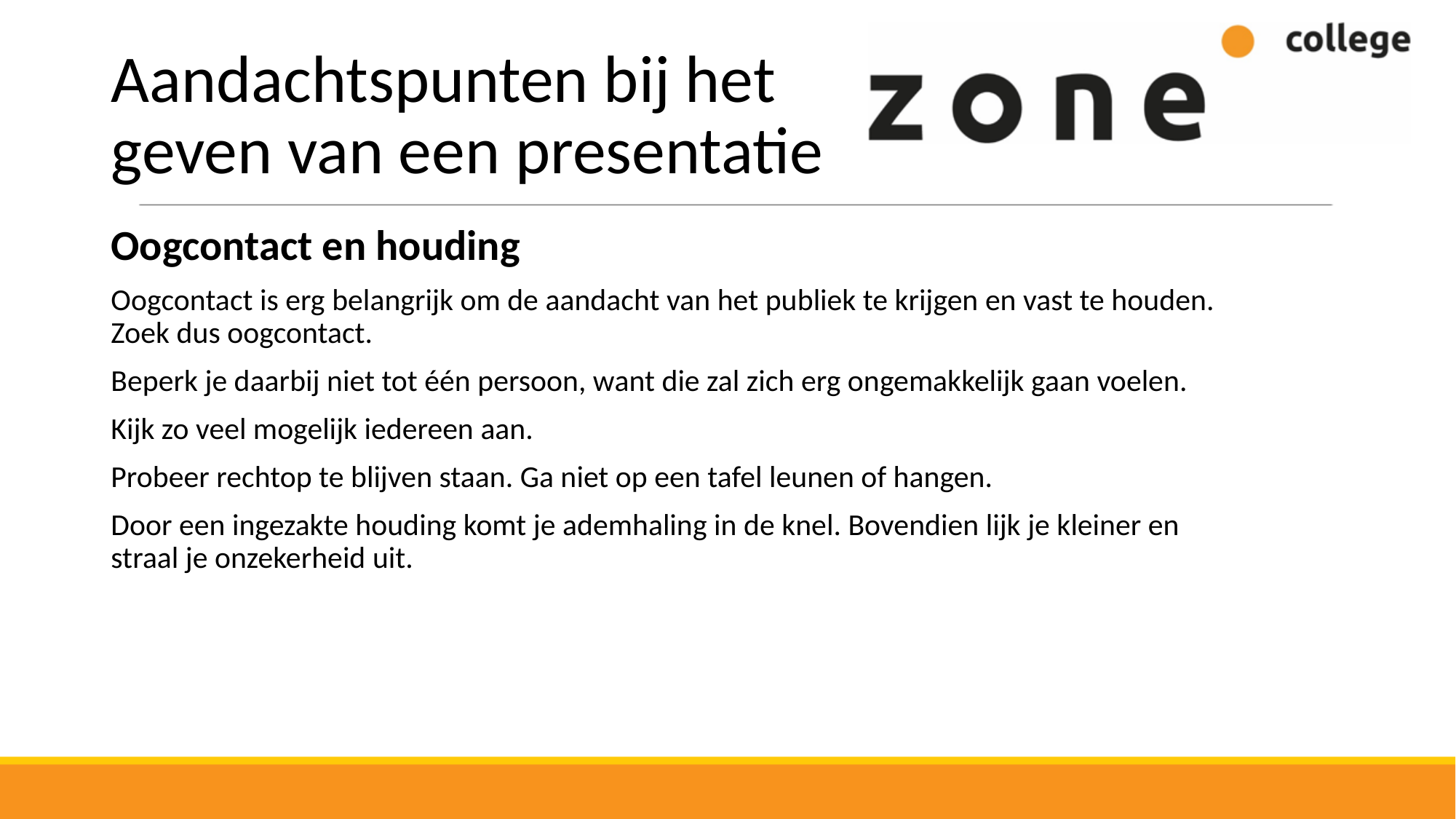

# Aandachtspunten bij het geven van een presentatie
Oogcontact en houding
Oogcontact is erg belangrijk om de aandacht van het publiek te krijgen en vast te houden. Zoek dus oogcontact.
Beperk je daarbij niet tot één persoon, want die zal zich erg ongemakkelijk gaan voelen.
Kijk zo veel mogelijk iedereen aan.
Probeer rechtop te blijven staan. Ga niet op een tafel leunen of hangen.
Door een ingezakte houding komt je ademhaling in de knel. Bovendien lijk je kleiner en straal je onzekerheid uit.